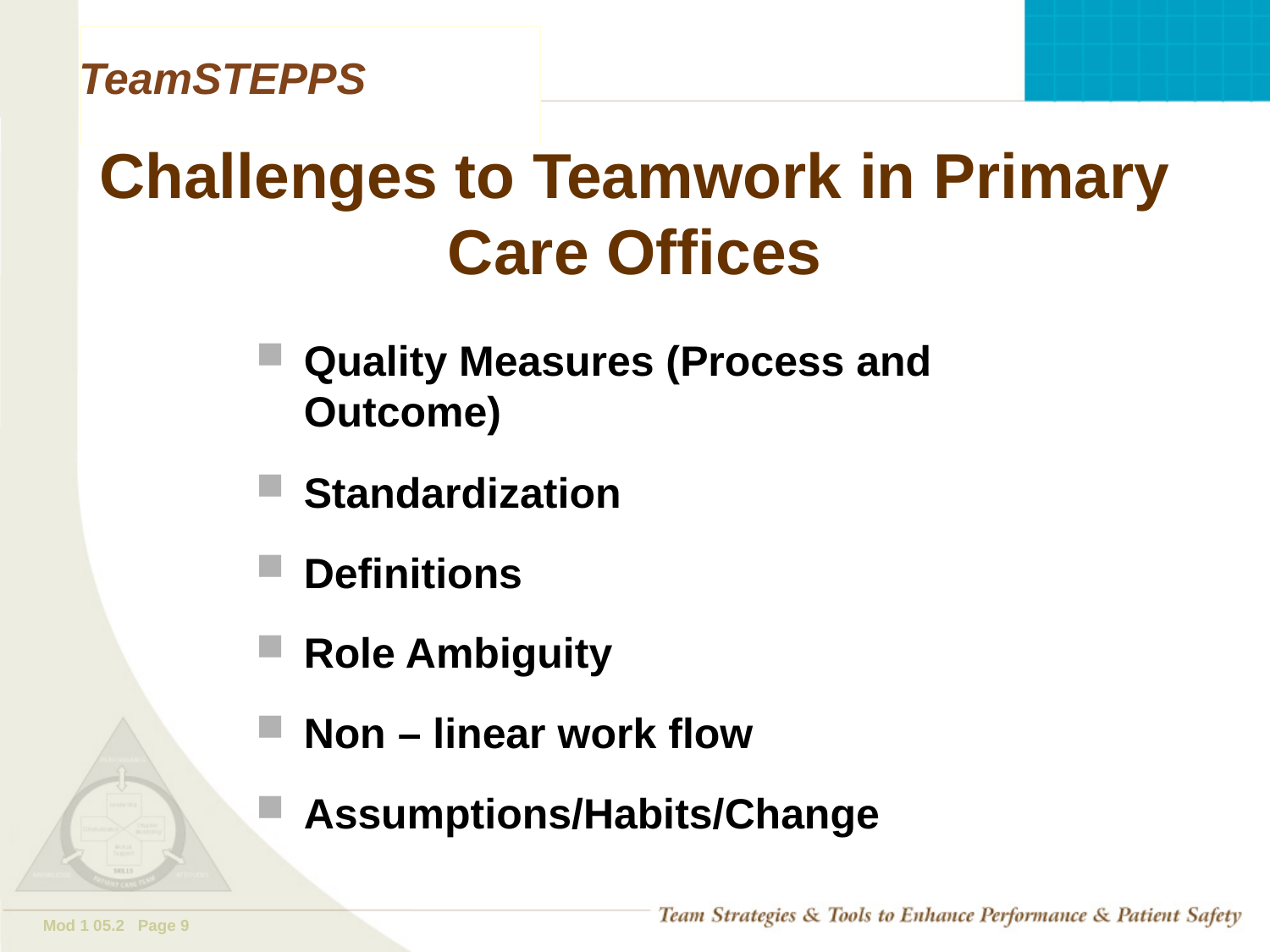

# Challenges to Teamwork in Primary Care Offices
Quality Measures (Process and Outcome)
Standardization
Definitions
Role Ambiguity
Non – linear work flow
Assumptions/Habits/Change